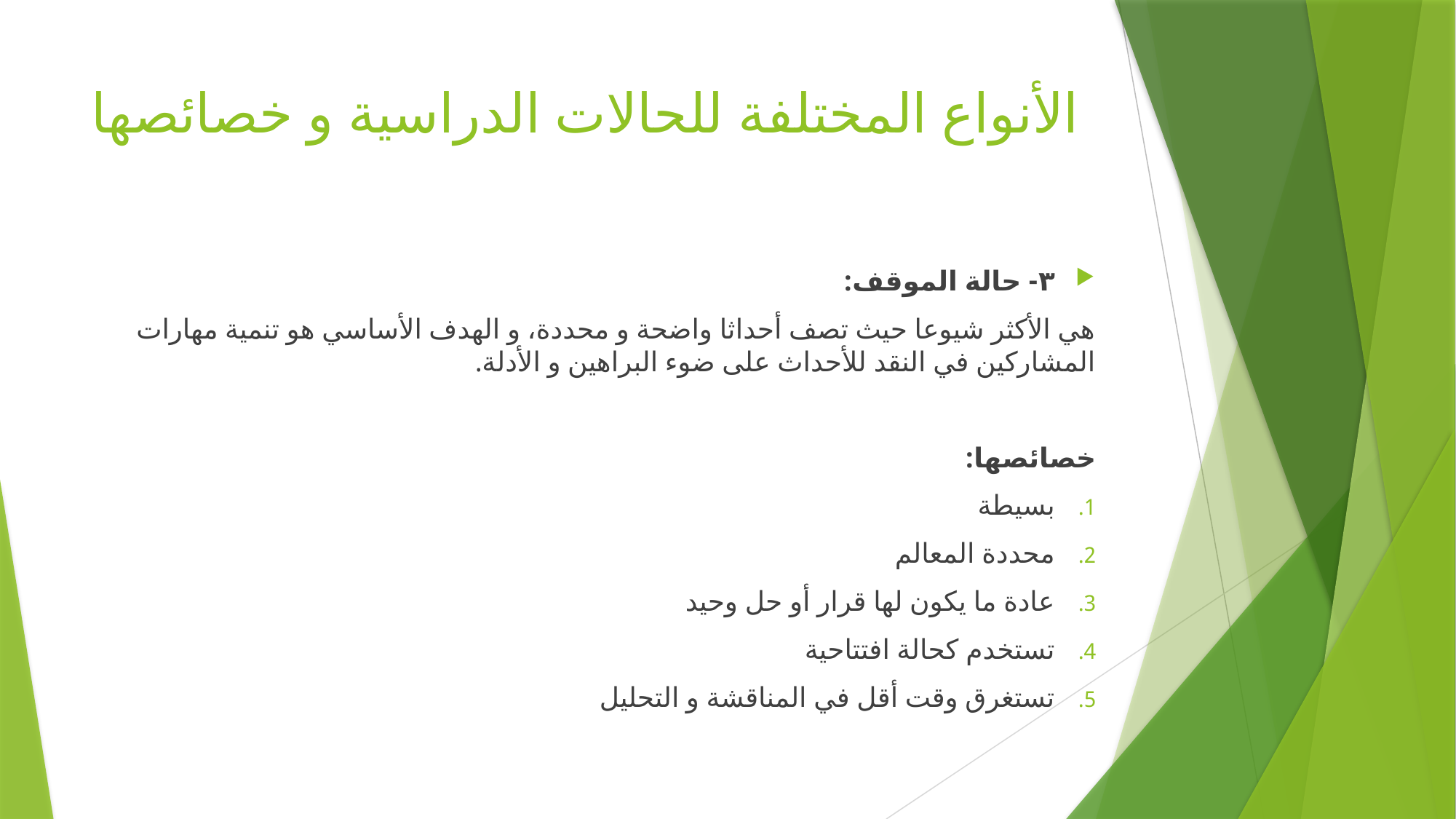

# الأنواع المختلفة للحالات الدراسية و خصائصها
٣- حالة الموقف:
هي الأكثر شيوعا حيث تصف أحداثا واضحة و محددة، و الهدف الأساسي هو تنمية مهارات المشاركين في النقد للأحداث على ضوء البراهين و الأدلة.

خصائصها:
بسيطة
محددة المعالم
عادة ما يكون لها قرار أو حل وحيد
تستخدم كحالة افتتاحية
تستغرق وقت أقل في المناقشة و التحليل